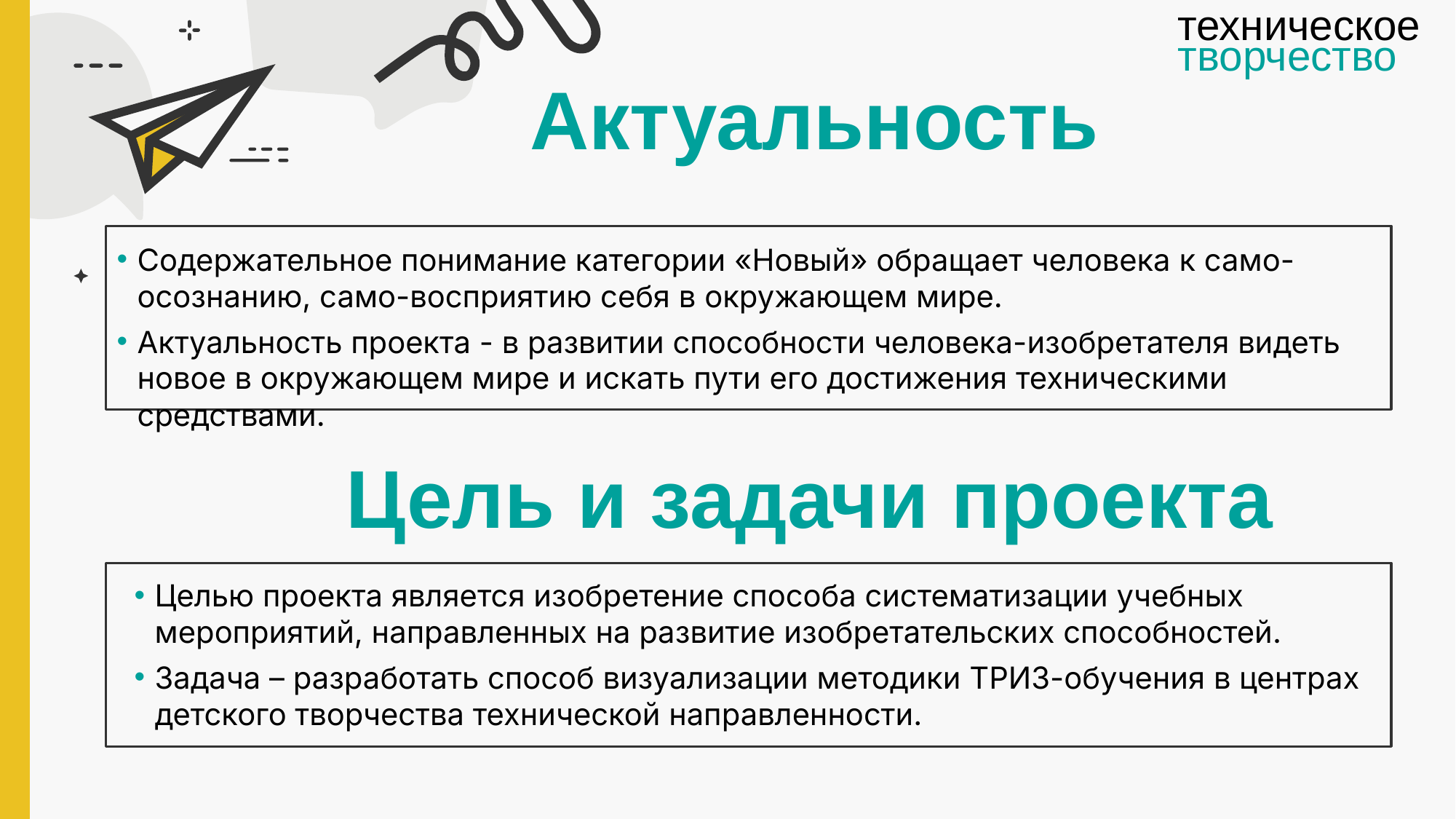

техническое
творчество
Актуальность

Содержательное понимание категории «Новый» обращает человека к само-осознанию, само-восприятию себя в окружающем мире.
Актуальность проекта - в развитии способности человека-изобретателя видеть новое в окружающем мире и искать пути его достижения техническими средствами.
Цель и задачи проекта

Целью проекта является изобретение способа систематизации учебных мероприятий, направленных на развитие изобретательских способностей.
Задача – разработать способ визуализации методики ТРИЗ-обучения в центрах детского творчества технической направленности.